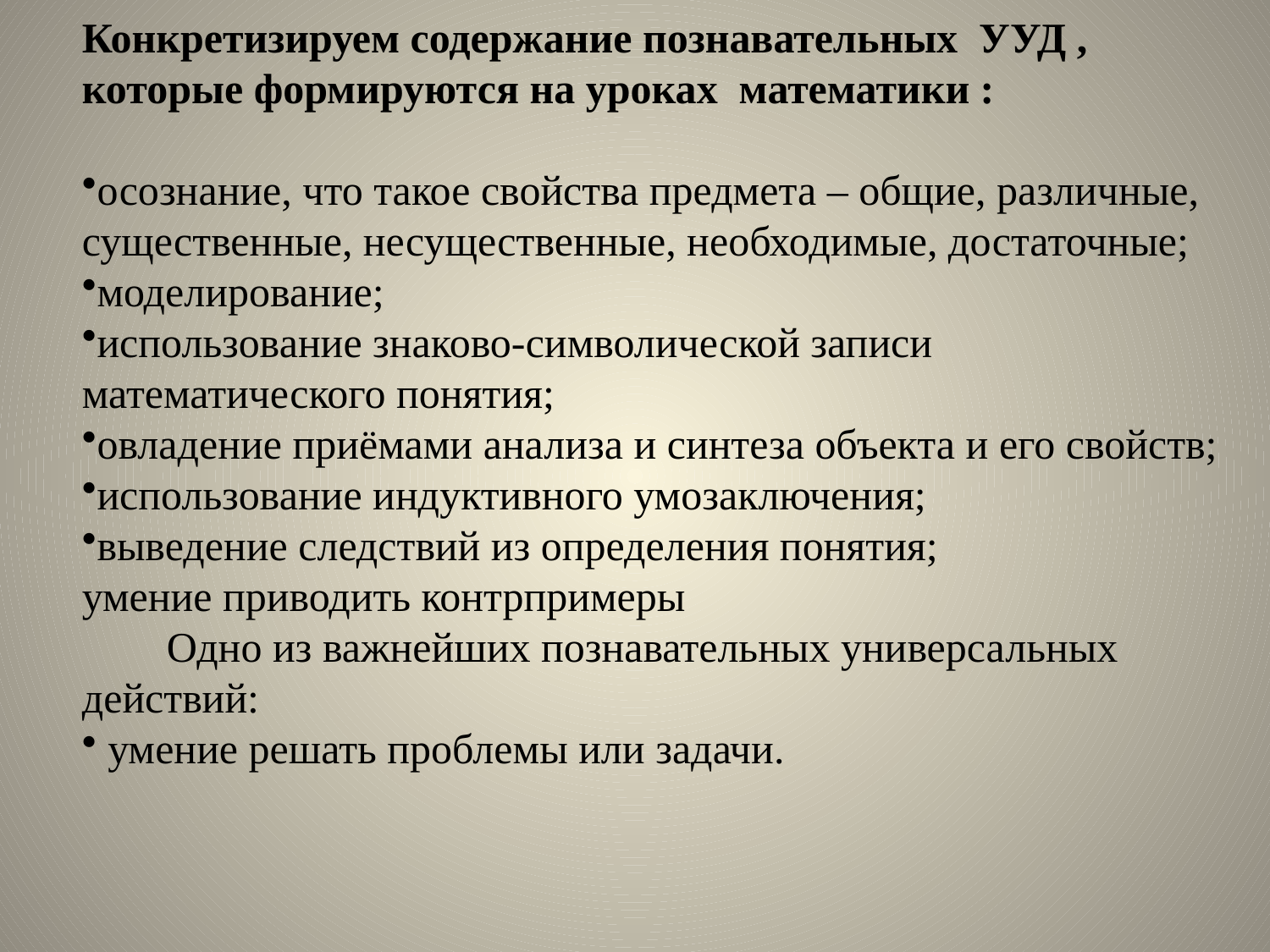

Конкретизируем содержание познавательных  УУД , которые формируются на уроках  математики :

осознание, что такое свойства предмета – общие, различные, существенные, несущественные, необходимые, достаточные;
моделирование;
использование знаково-символической записи математического понятия;
овладение приёмами анализа и синтеза объекта и его свойств;
использование индуктивного умозаключения;
выведение следствий из определения понятия;
умение приводить контрпримеры
        Одно из важнейших познавательных универсальных действий:
 умение решать проблемы или задачи.